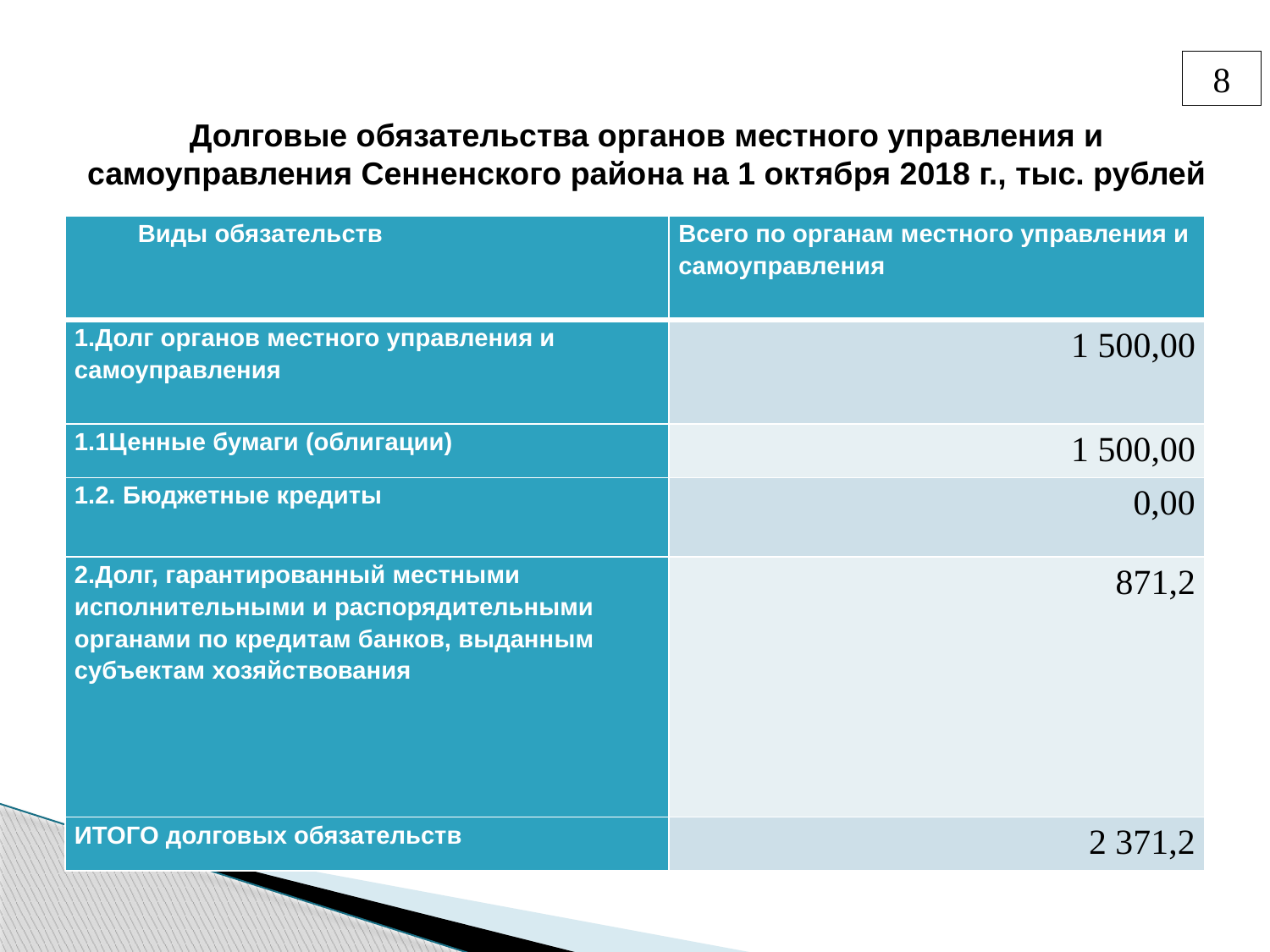

8
Долговые обязательства органов местного управления и самоуправления Сенненского района на 1 октября 2018 г., тыс. рублей
| Виды обязательств | Всего по органам местного управления и самоуправления |
| --- | --- |
| 1.Долг органов местного управления и самоуправления | 1 500,00 |
| 1.1Ценные бумаги (облигации) | 1 500,00 |
| 1.2. Бюджетные кредиты | 0,00 |
| 2.Долг, гарантированный местными исполнительными и распорядительными органами по кредитам банков, выданным субъектам хозяйствования | 871,2 |
| ИТОГО долговых обязательств | 2 371,2 |